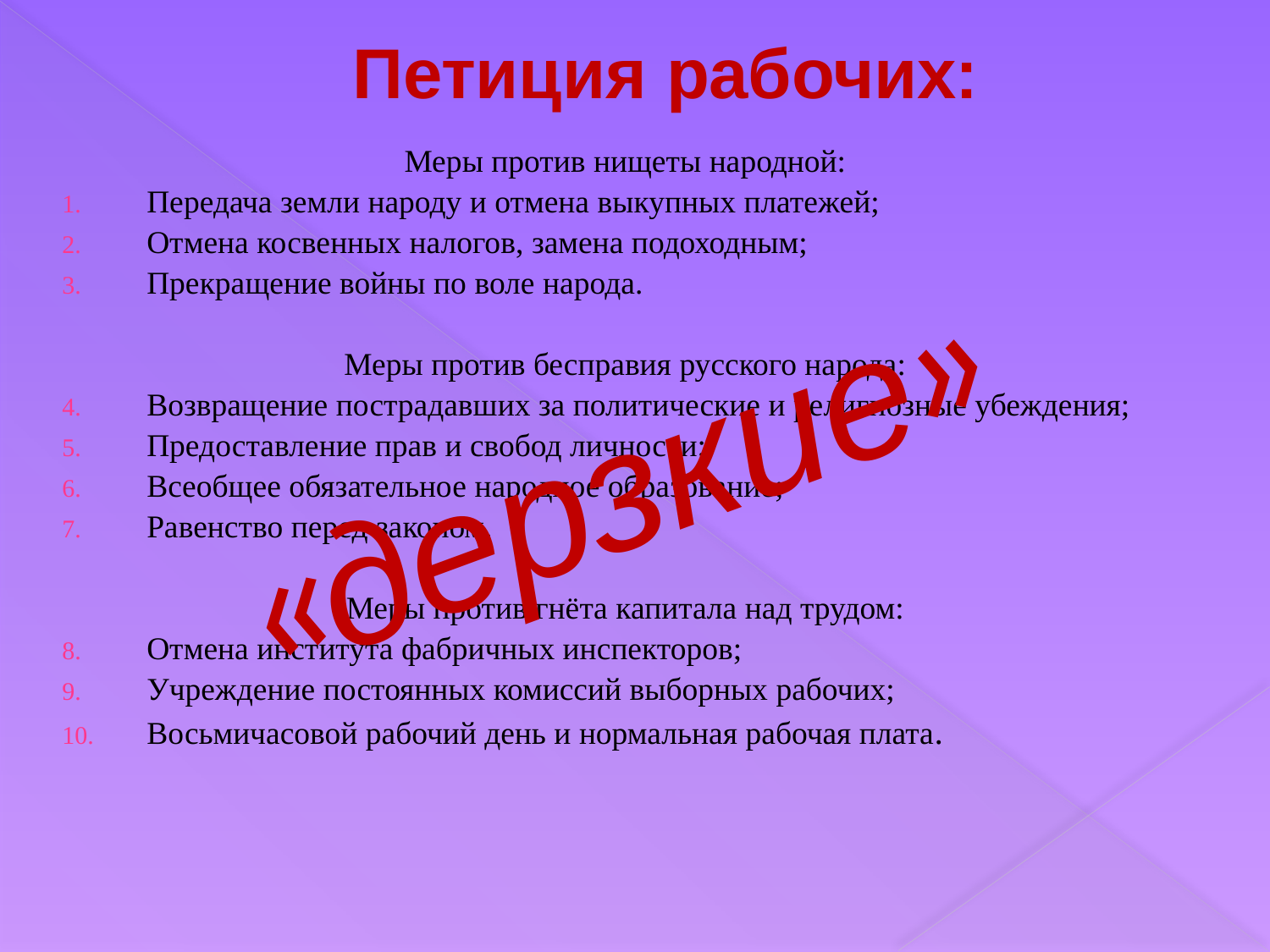

# Петиция рабочих:
Меры против нищеты народной:
Передача земли народу и отмена выкупных платежей;
Отмена косвенных налогов, замена подоходным;
Прекращение войны по воле народа.

Меры против бесправия русского народа:
Возвращение пострадавших за политические и религиозные убеждения;
Предоставление прав и свобод личности;
Всеобщее обязательное народное образование;
Равенство перед законом.

Меры против гнёта капитала над трудом:
Отмена института фабричных инспекторов;
Учреждение постоянных комиссий выборных рабочих;
Восьмичасовой рабочий день и нормальная рабочая плата.
«дерзкие»